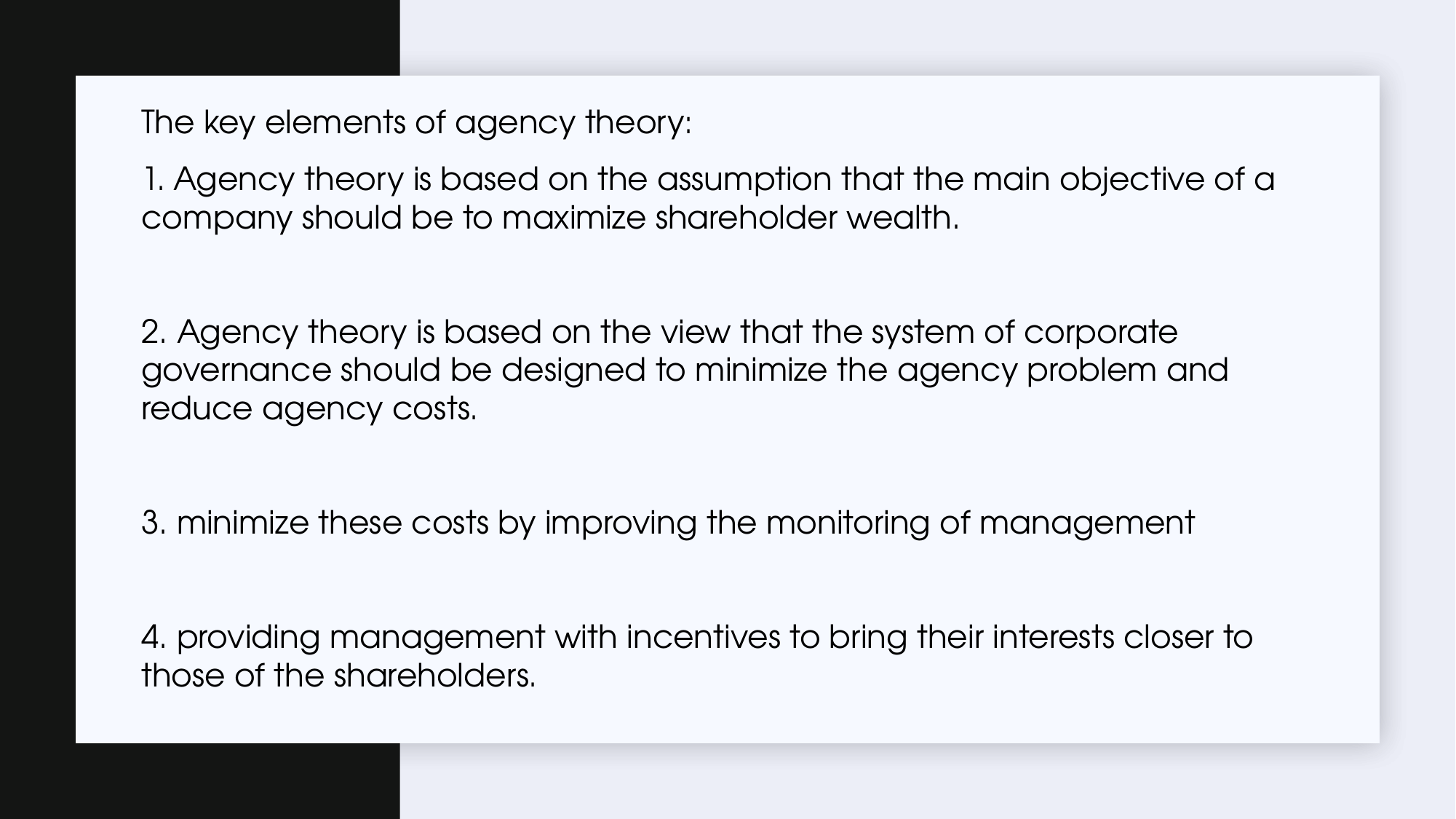

The key elements of agency theory:
1. Agency theory is based on the assumption that the main objective of a company should be to maximize shareholder wealth.

2. Agency theory is based on the view that the system of corporate governance should be designed to minimize the agency problem and reduce agency costs.

3. minimize these costs by improving the monitoring of management

4. providing management with incentives to bring their interests closer to those of the shareholders.